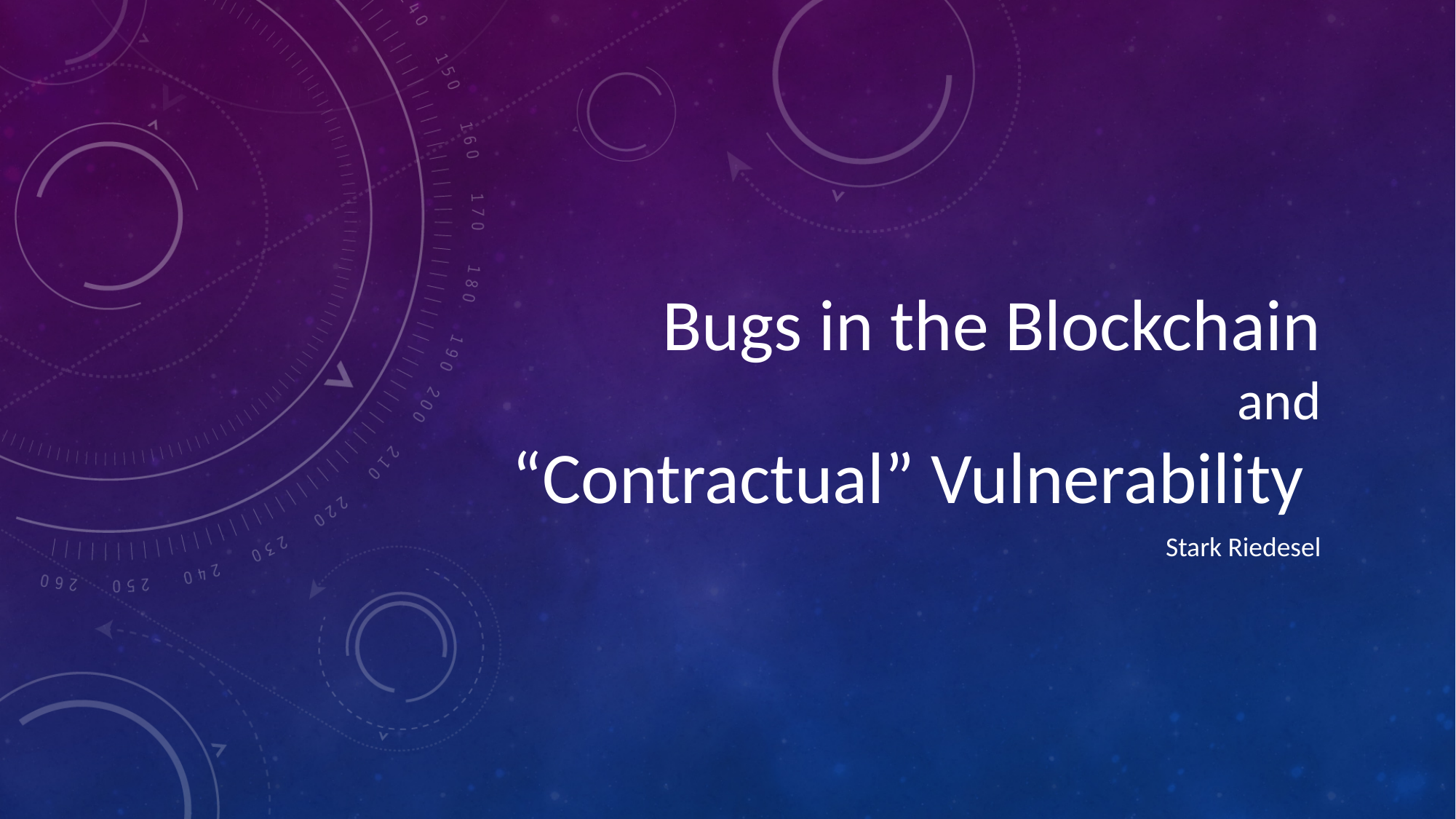

# Bugs in the Blockchain and “Contractual” Vulnerability
Stark Riedesel